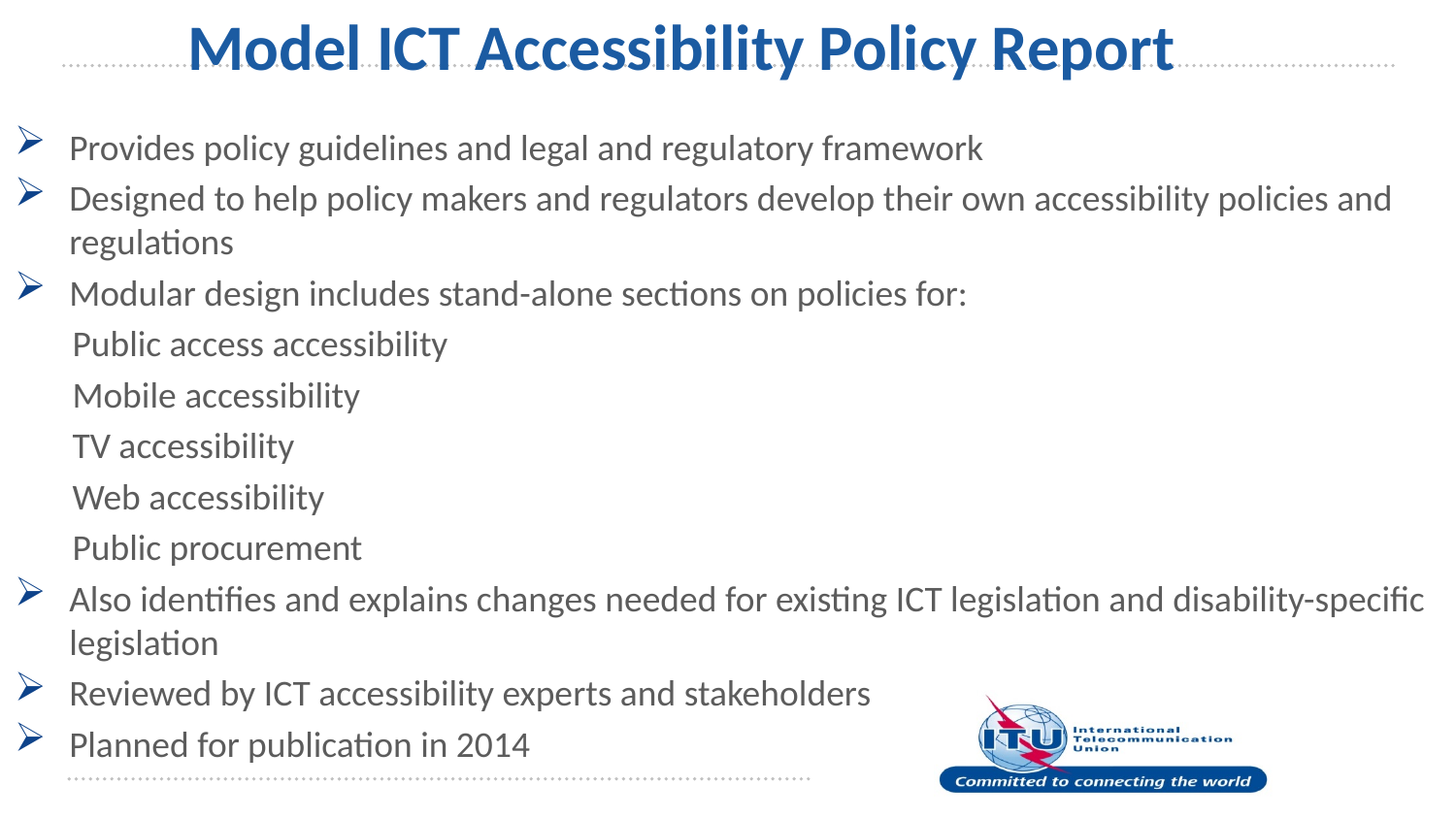

# Model ICT Accessibility Policy Report

Provides policy guidelines and legal and regulatory framework
Designed to help policy makers and regulators develop their own accessibility policies and regulations
Modular design includes stand-alone sections on policies for:
       Public access accessibility
       Mobile accessibility
       TV accessibility
       Web accessibility
       Public procurement
Also identifies and explains changes needed for existing ICT legislation and disability-specific legislation
Reviewed by ICT accessibility experts and stakeholders
Planned for publication in 2014